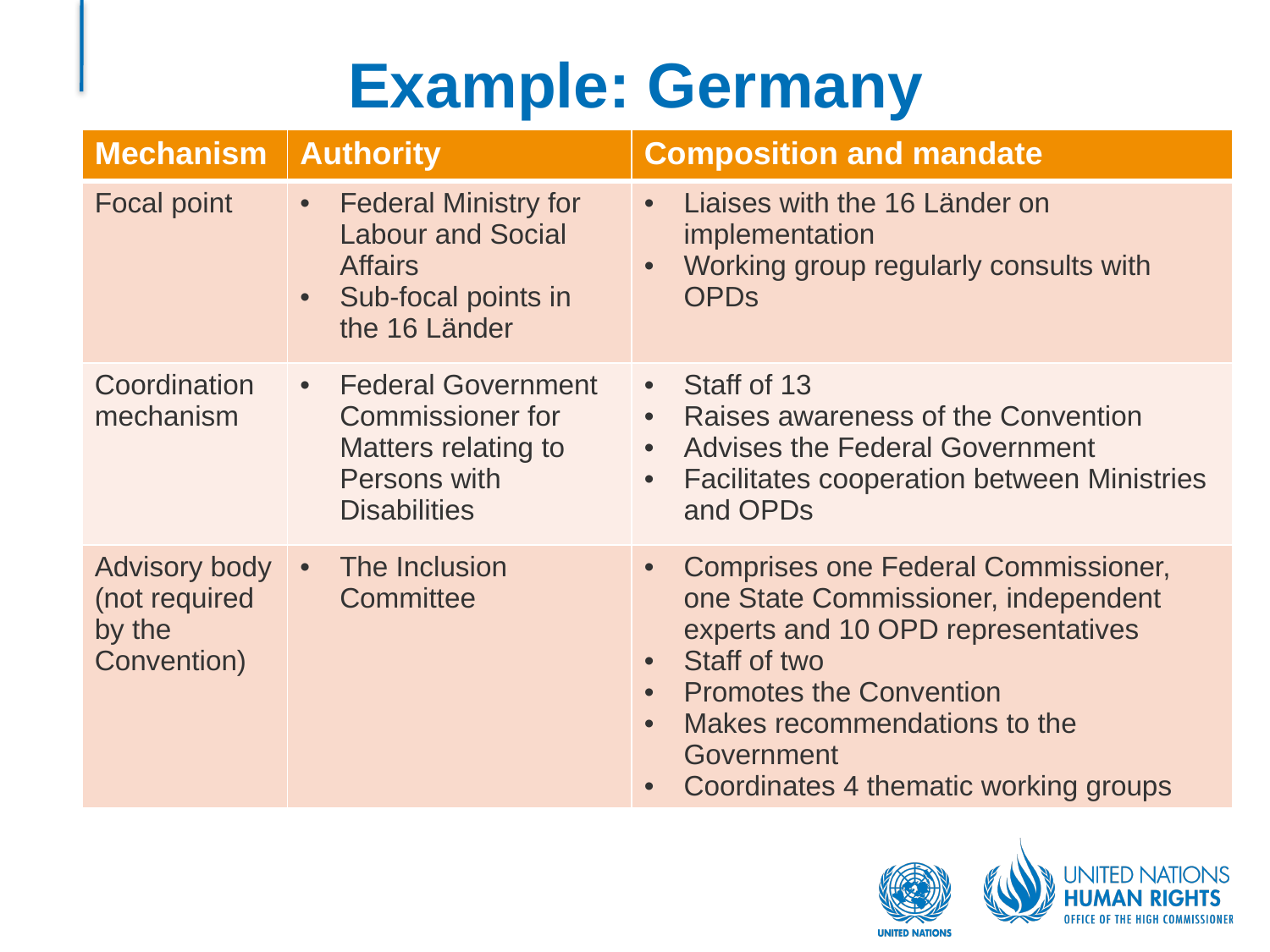

# Example: Germany
| Mechanism | Authority | Composition and mandate |
| --- | --- | --- |
| Focal point | Federal Ministry for Labour and Social Affairs Sub-focal points in the 16 Länder | Liaises with the 16 Länder on implementation Working group regularly consults with OPDs |
| Coordination mechanism | Federal Government Commissioner for Matters relating to Persons with Disabilities | Staff of 13 Raises awareness of the Convention Advises the Federal Government Facilitates cooperation between Ministries and OPDs |
| Advisory body (not required by the Convention) | The Inclusion Committee | Comprises one Federal Commissioner, one State Commissioner, independent experts and 10 OPD representatives Staff of two Promotes the Convention Makes recommendations to the Government Coordinates 4 thematic working groups |